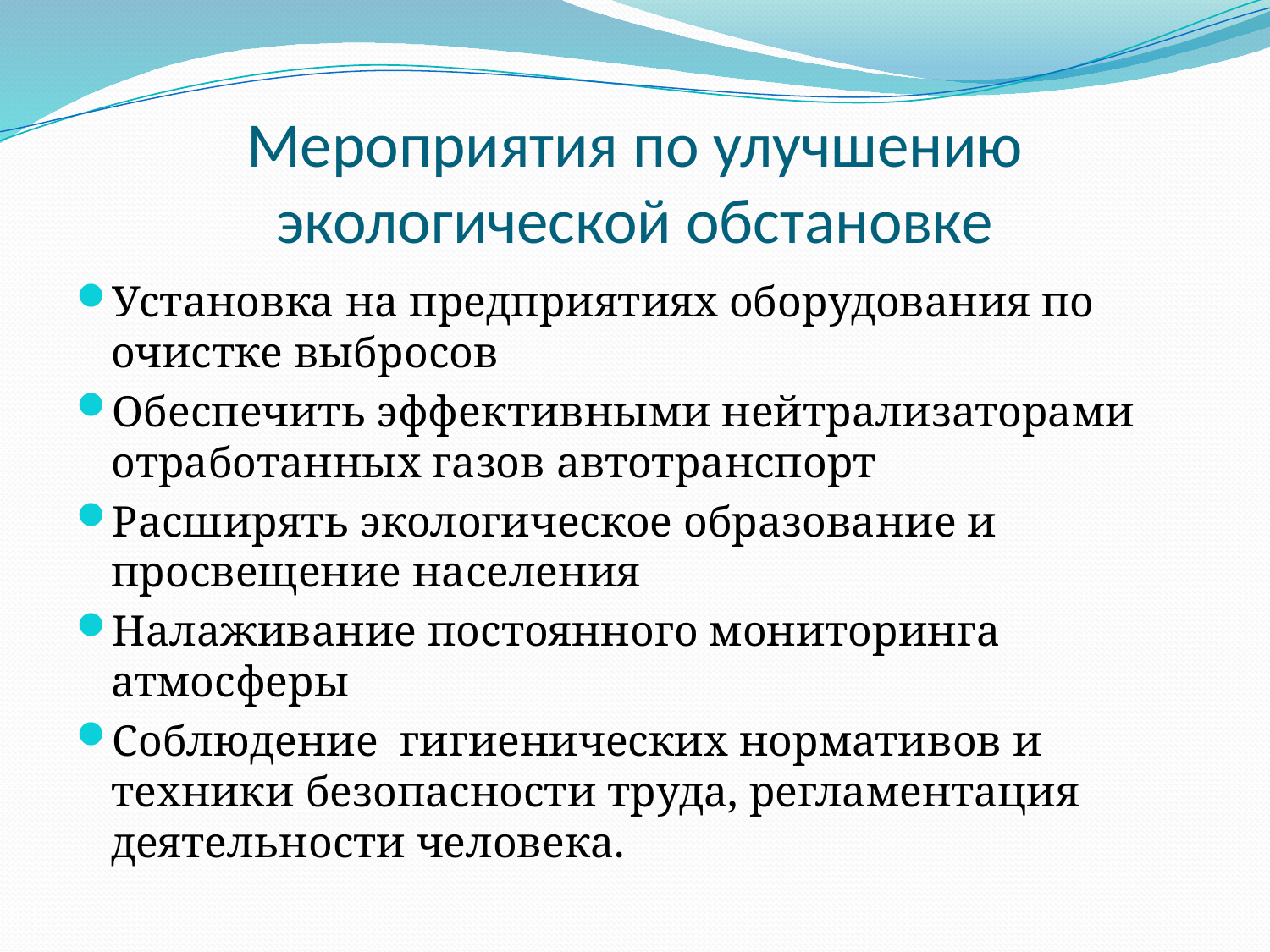

# Мероприятия по улучшению экологической обстановке
Установка на предприятиях оборудования по очистке выбросов
Обеспечить эффективными нейтрализаторами отработанных газов автотранспорт
Расширять экологическое образование и просвещение населения
Налаживание постоянного мониторинга атмосферы
Соблюдение  гигиенических нормативов и техники безопасности труда, регламентация  деятельности человека.